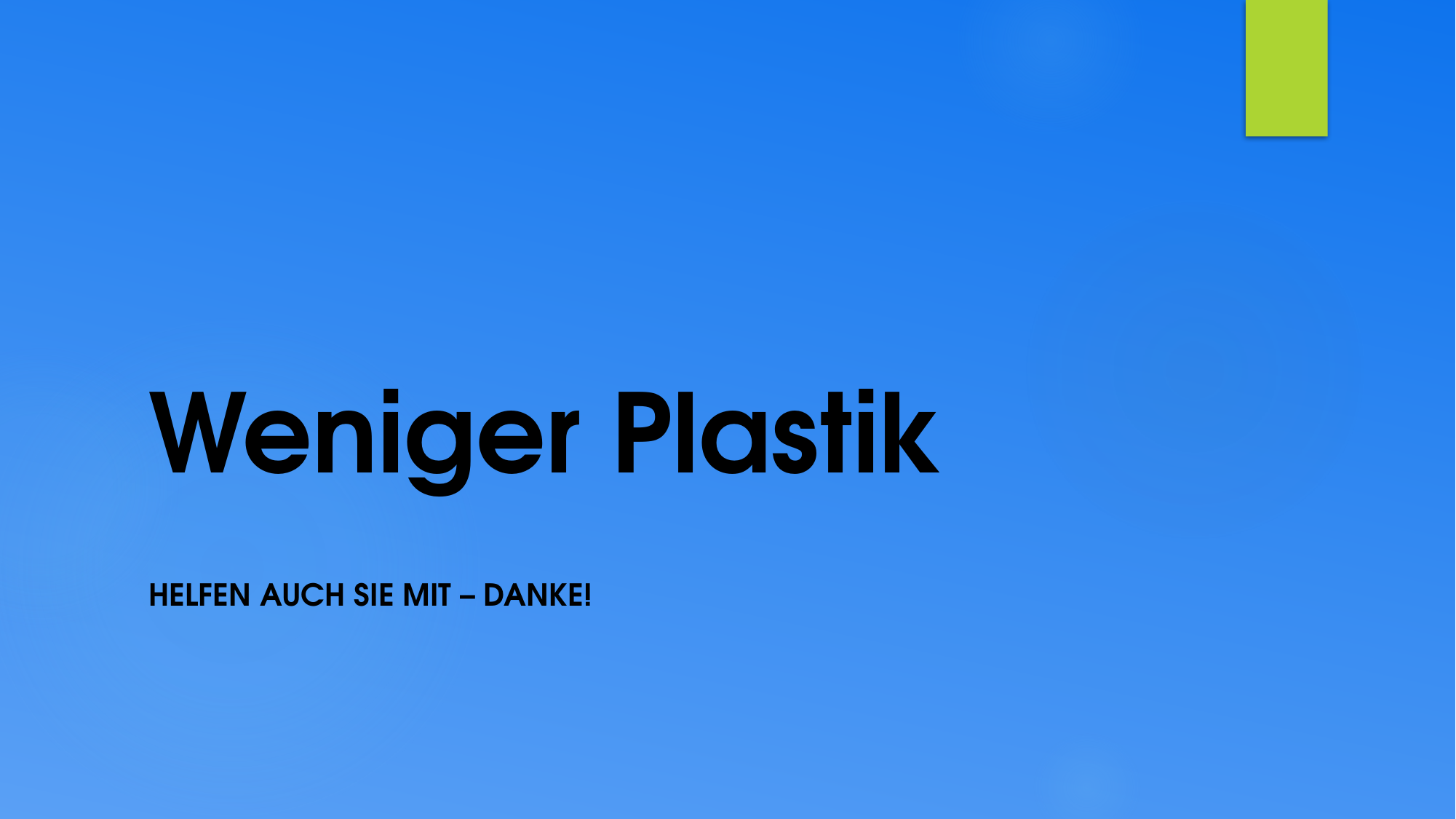

# Weniger Plastik
Helfen auch sie mit – Danke!